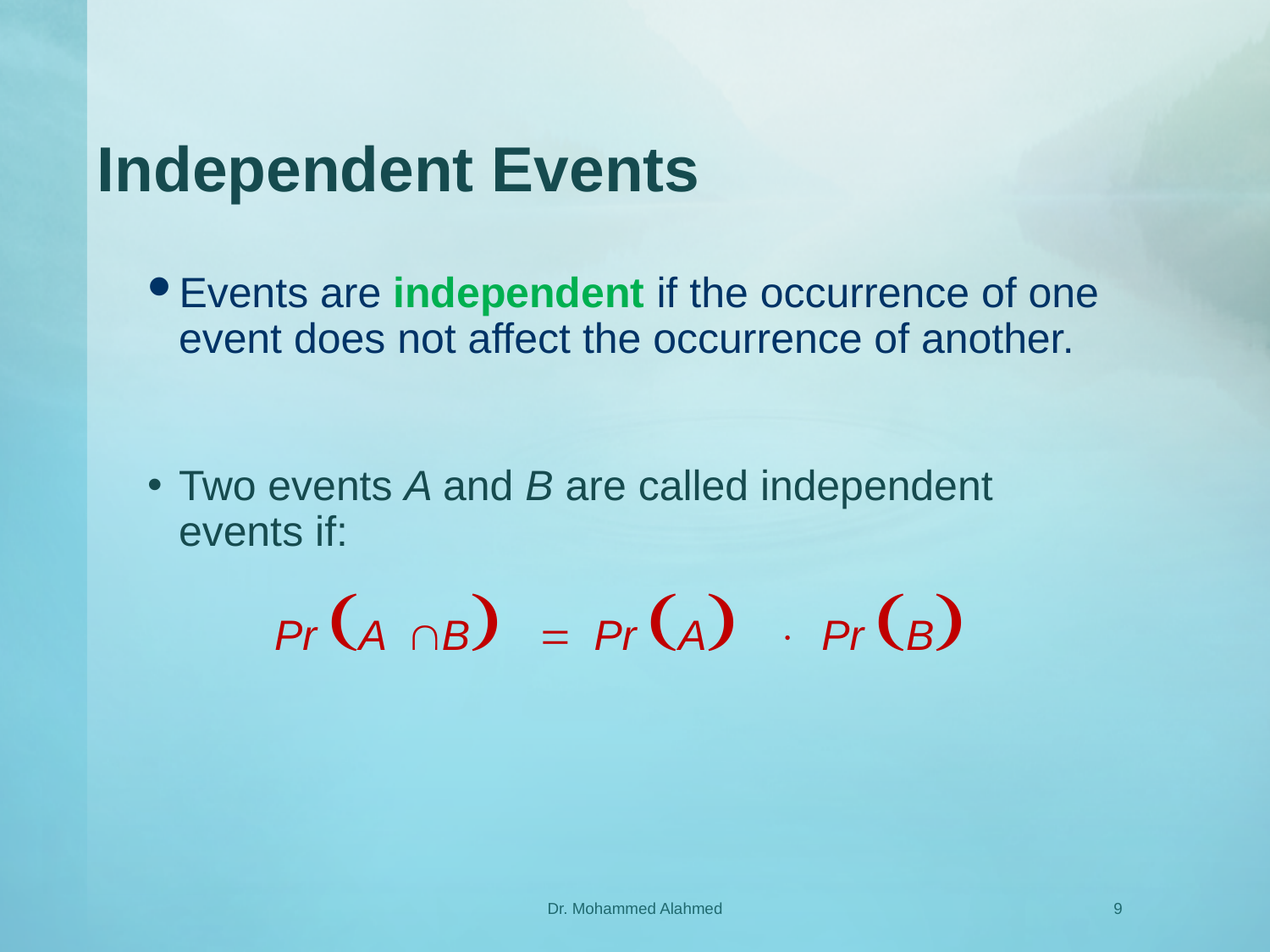

# Independent Events
Events are independent if the occurrence of one event does not affect the occurrence of another.

Two events A and B are called independent events if:
	Pr (A ∩B) = Pr (A) ⋅ Pr (B)
Dr. Mohammed Alahmed
9